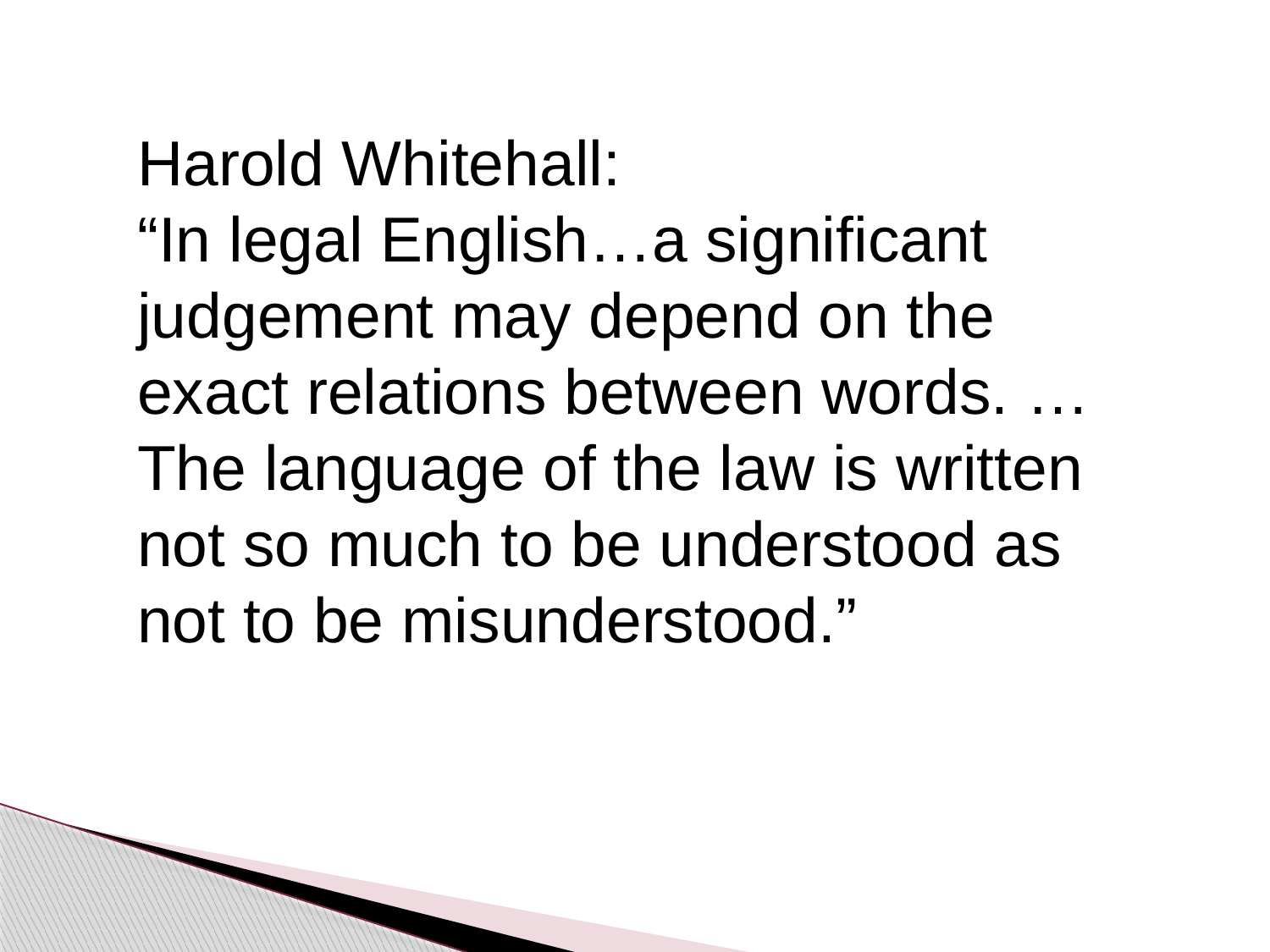

Harold Whitehall:
“In legal English…a significant judgement may depend on the exact relations between words. … The language of the law is written not so much to be understood as not to be misunderstood.”